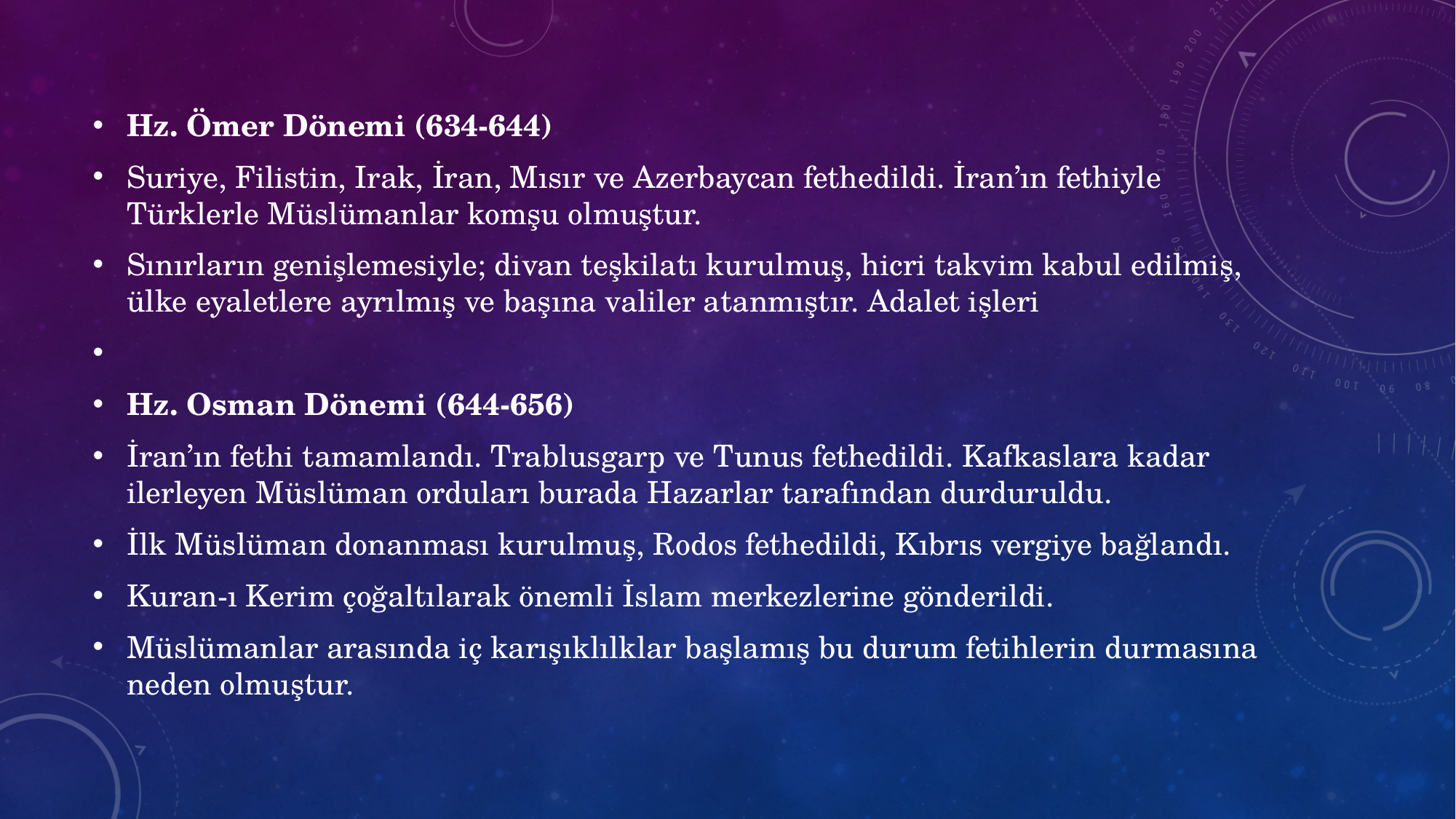

Hz. Ömer Dönemi (634-644)
Suriye, Filistin, Irak, İran, Mısır ve Azerbaycan fethedildi. İran’ın fethiyle Türklerle Müslümanlar komşu olmuştur.
Sınırların genişlemesiyle; divan teşkilatı kurulmuş, hicri takvim kabul edilmiş, ülke eyaletlere ayrılmış ve başına valiler atanmıştır. Adalet işleri

Hz. Osman Dönemi (644-656)
İran’ın fethi tamamlandı. Trablusgarp ve Tunus fethedildi. Kafkaslara kadar ilerleyen Müslüman orduları burada Hazarlar tarafından durduruldu.
İlk Müslüman donanması kurulmuş, Rodos fethedildi, Kıbrıs vergiye bağlandı.
Kuran-ı Kerim çoğaltılarak önemli İslam merkezlerine gönderildi.
Müslümanlar arasında iç karışıklılklar başlamış bu durum fetihlerin durmasına neden olmuştur.